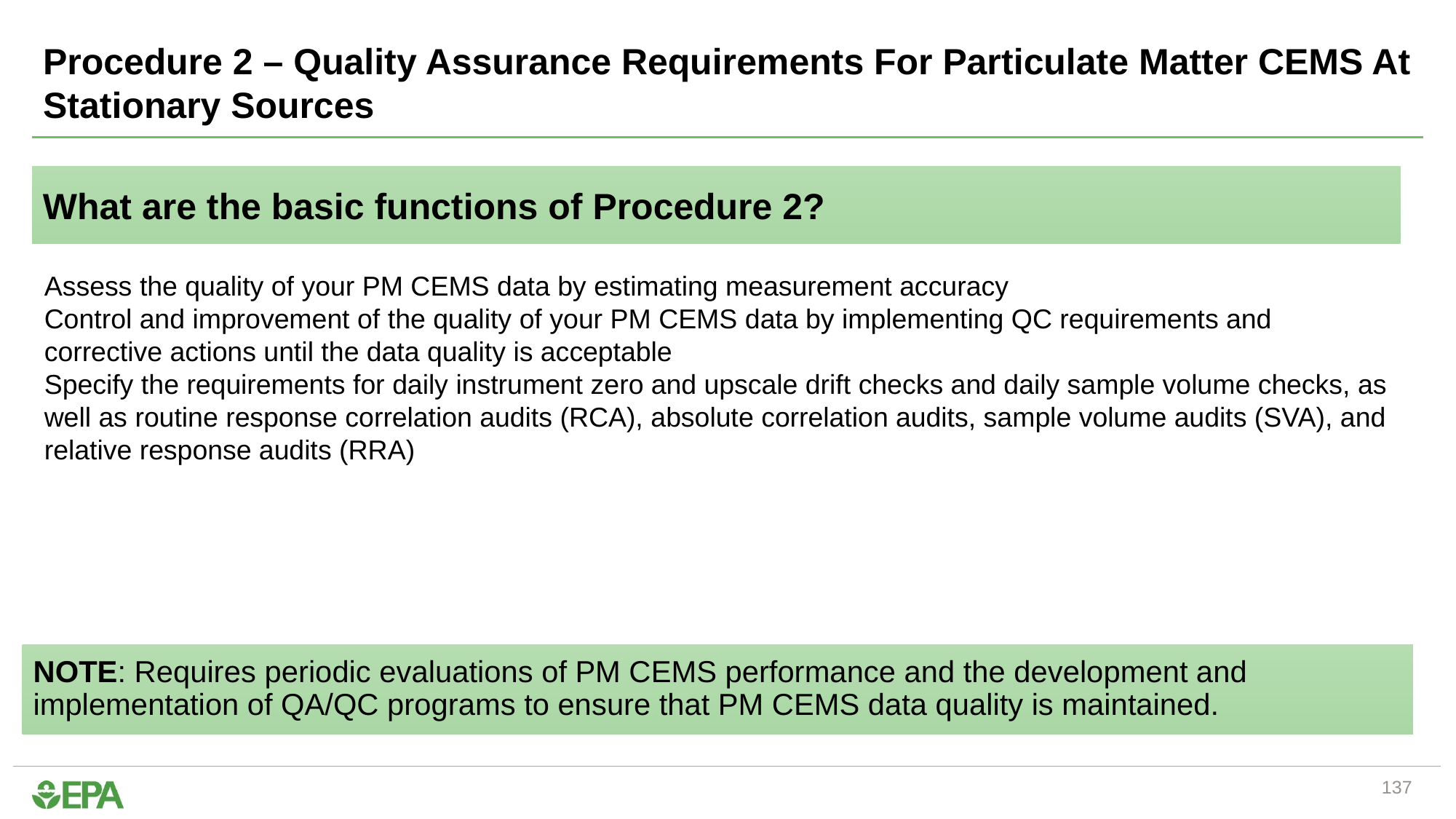

# Procedure 2 – Quality Assurance Requirements For Particulate Matter CEMS At Stationary Sources
What are the basic functions of Procedure 2?
Assess the quality of your PM CEMS data by estimating measurement accuracy
Control and improvement of the quality of your PM CEMS data by implementing QC requirements and corrective actions until the data quality is acceptable
Specify the requirements for daily instrument zero and upscale drift checks and daily sample volume checks, as well as routine response correlation audits (RCA), absolute correlation audits, sample volume audits (SVA), and relative response audits (RRA)
NOTE: Requires periodic evaluations of PM CEMS performance and the development and implementation of QA/QC programs to ensure that PM CEMS data quality is maintained.
137